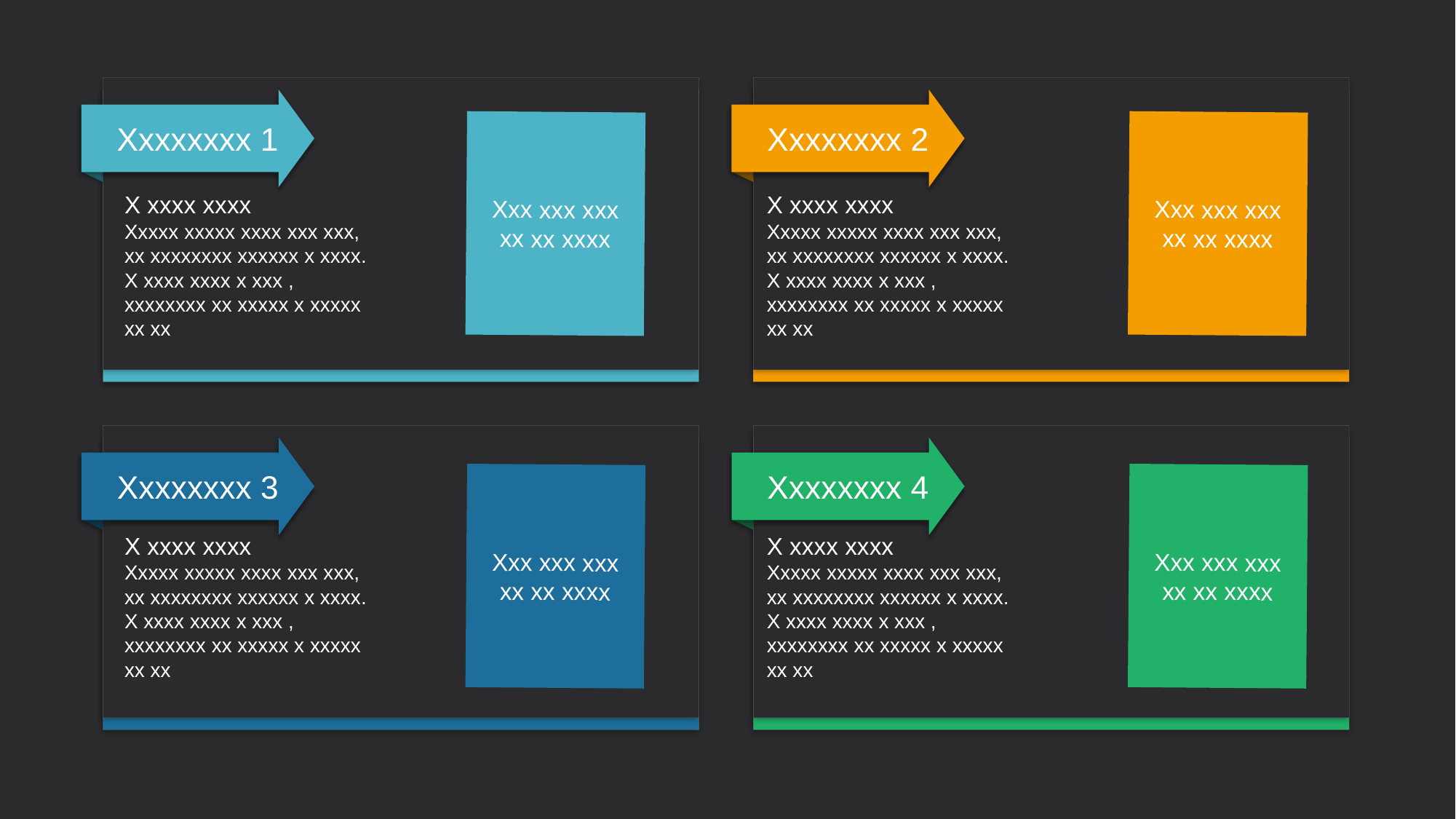

Xxxxxxxx 1
Xxxxxxxx 2

Xxx xxx xxx
xx xx xxxx
Xxx xxx xxx
xx xx xxxx

X xxxx xxxx
Xxxxx xxxxx xxxx xxx xxx, xx xxxxxxxx xxxxxx x xxxx. X xxxx xxxx x xxx , xxxxxxxx xx xxxxx x xxxxx xx xx
X xxxx xxxx
Xxxxx xxxxx xxxx xxx xxx, xx xxxxxxxx xxxxxx x xxxx. X xxxx xxxx x xxx , xxxxxxxx xx xxxxx x xxxxx xx xx

Xxxxxxxx 3
Xxxxxxxx 4

Xxx xxx xxx
xx xx xxxx
Xxx xxx xxx
xx xx xxxx

X xxxx xxxx
Xxxxx xxxxx xxxx xxx xxx, xx xxxxxxxx xxxxxx x xxxx. X xxxx xxxx x xxx , xxxxxxxx xx xxxxx x xxxxx xx xx
X xxxx xxxx
Xxxxx xxxxx xxxx xxx xxx, xx xxxxxxxx xxxxxx x xxxx. X xxxx xxxx x xxx , xxxxxxxx xx xxxxx x xxxxx xx xx